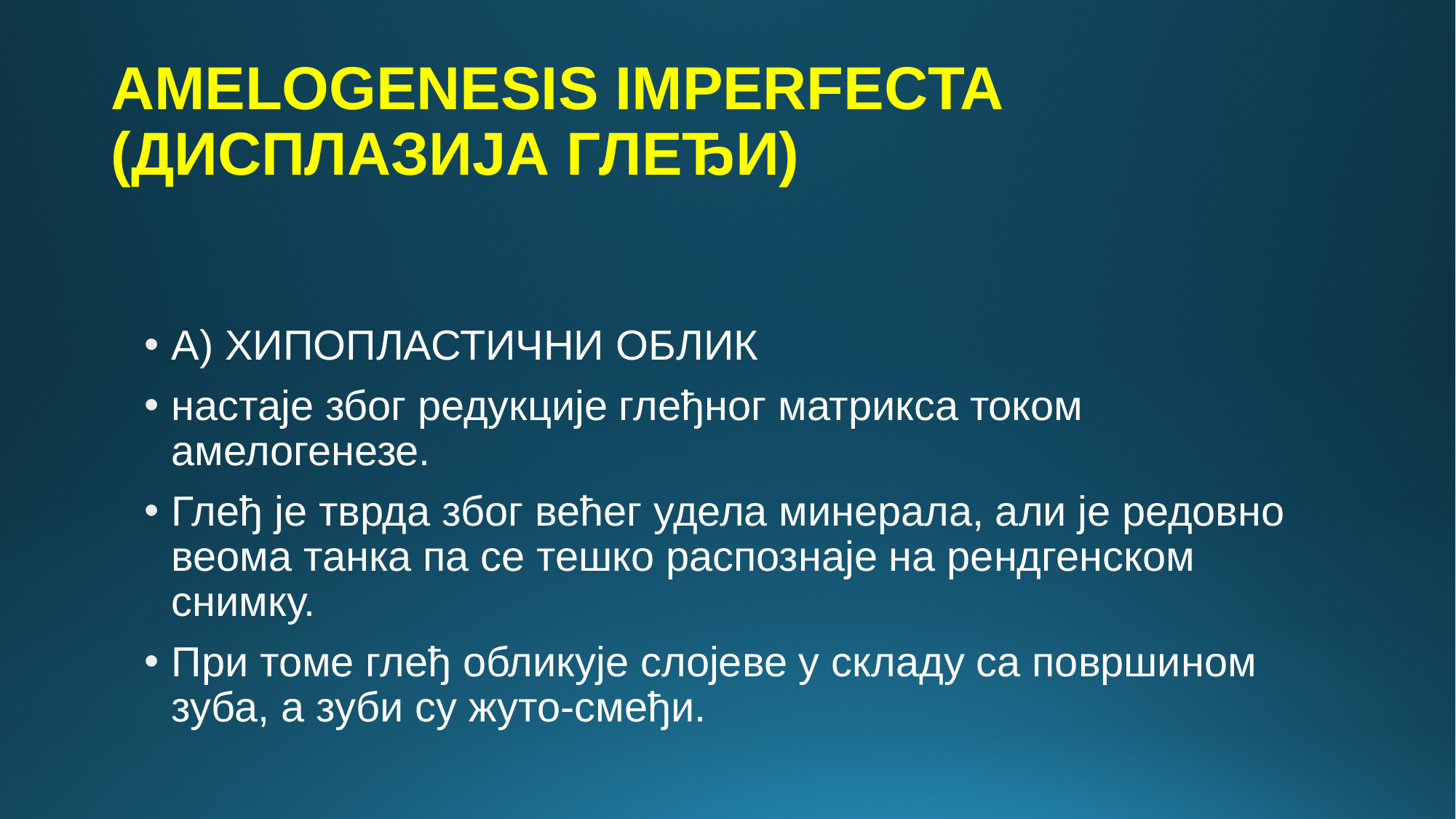

# AMELOGENESIS IMPERFECTA (ДИСПЛАЗИЈА ГЛЕЂИ)
А) ХИПОПЛАСТИЧНИ ОБЛИК
настаје због редукције глеђног матрикса током амелогенезе.
Глеђ је тврда због већег удела минерала, али је редовно веома танка па се тешко распознаје на рендгенском снимку.
При томе глеђ обликује слојеве у складу са површином зуба, а зуби су жуто-смеђи.